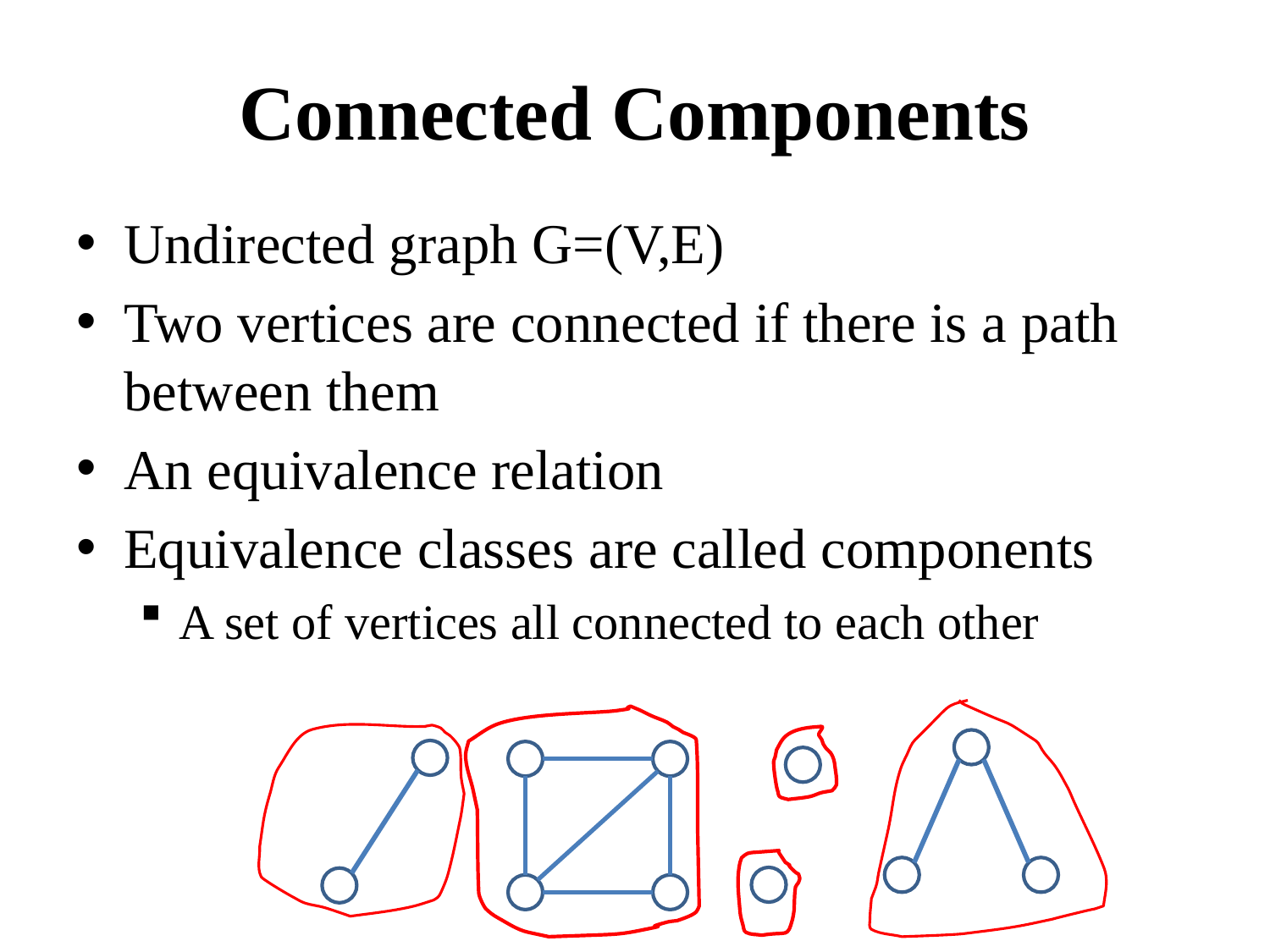

# Connected Components
Undirected graph G=(V,E)
Two vertices are connected if there is a path between them
An equivalence relation
Equivalence classes are called components
A set of vertices all connected to each other